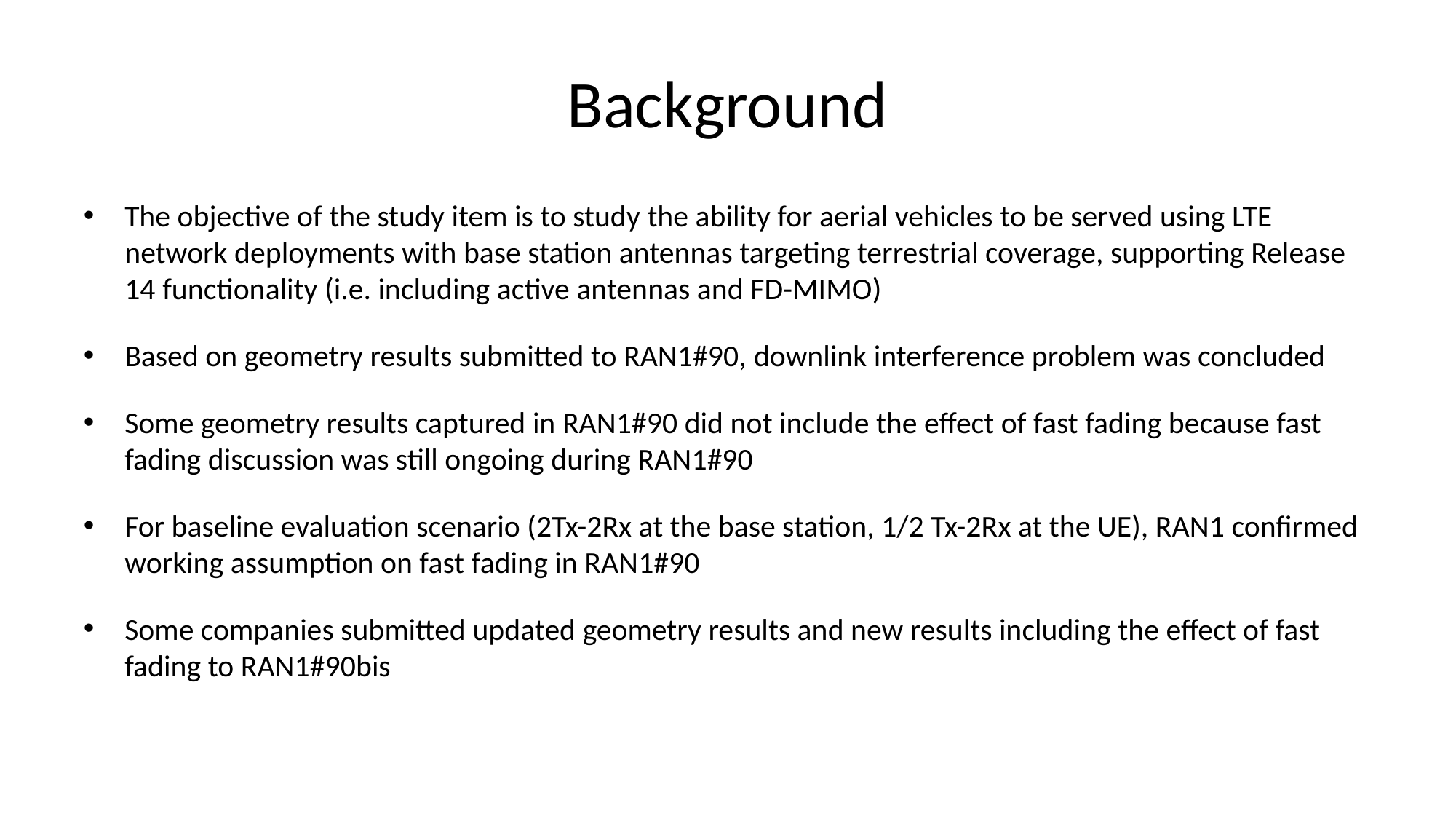

# Background
The objective of the study item is to study the ability for aerial vehicles to be served using LTE network deployments with base station antennas targeting terrestrial coverage, supporting Release 14 functionality (i.e. including active antennas and FD-MIMO)
Based on geometry results submitted to RAN1#90, downlink interference problem was concluded
Some geometry results captured in RAN1#90 did not include the effect of fast fading because fast fading discussion was still ongoing during RAN1#90
For baseline evaluation scenario (2Tx-2Rx at the base station, 1/2 Tx-2Rx at the UE), RAN1 confirmed working assumption on fast fading in RAN1#90
Some companies submitted updated geometry results and new results including the effect of fast fading to RAN1#90bis